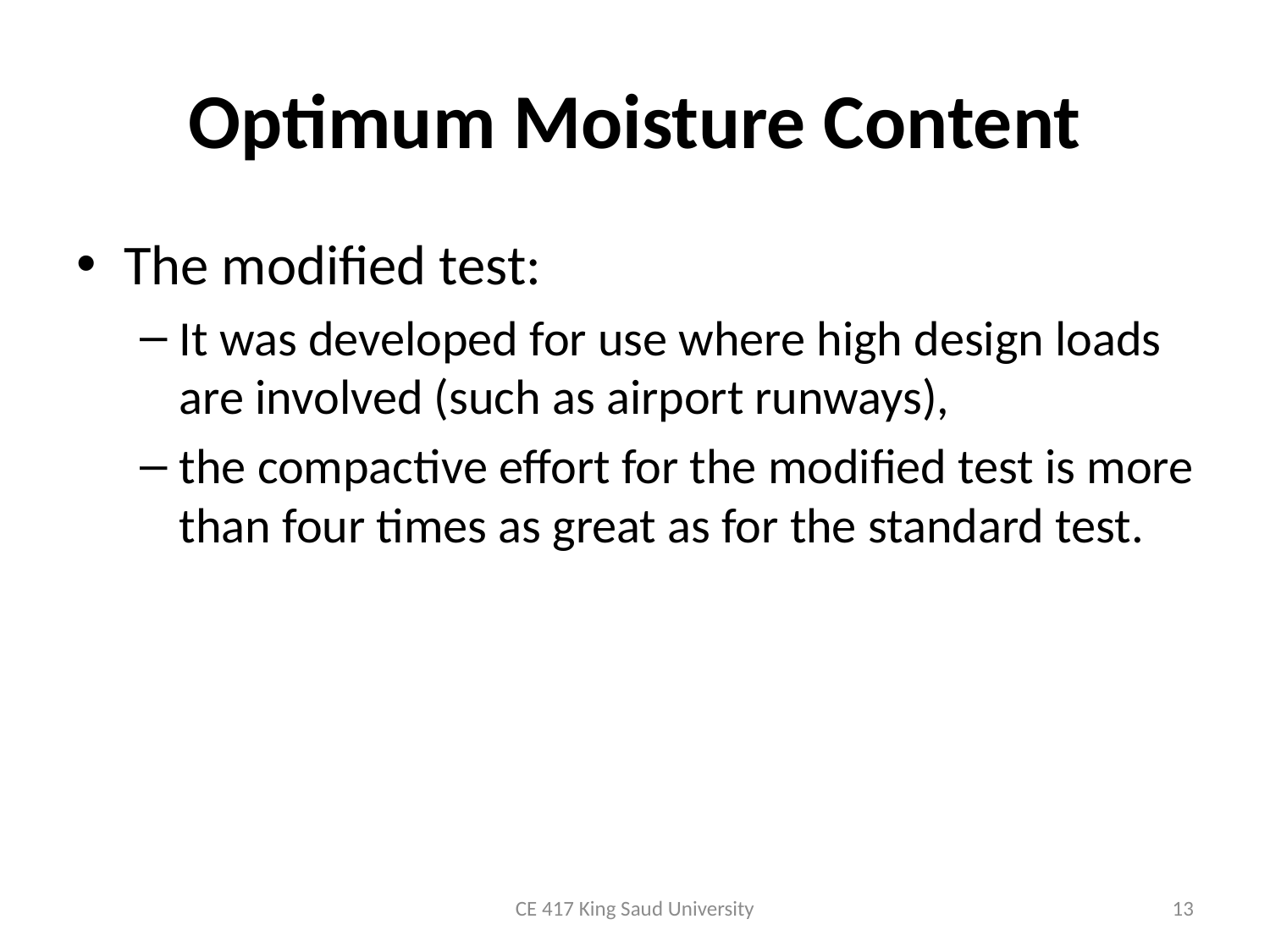

# Optimum Moisture Content
The modified test:
It was developed for use where high design loads are involved (such as airport runways),
the compactive effort for the modified test is more than four times as great as for the standard test.
CE 417 King Saud University
13